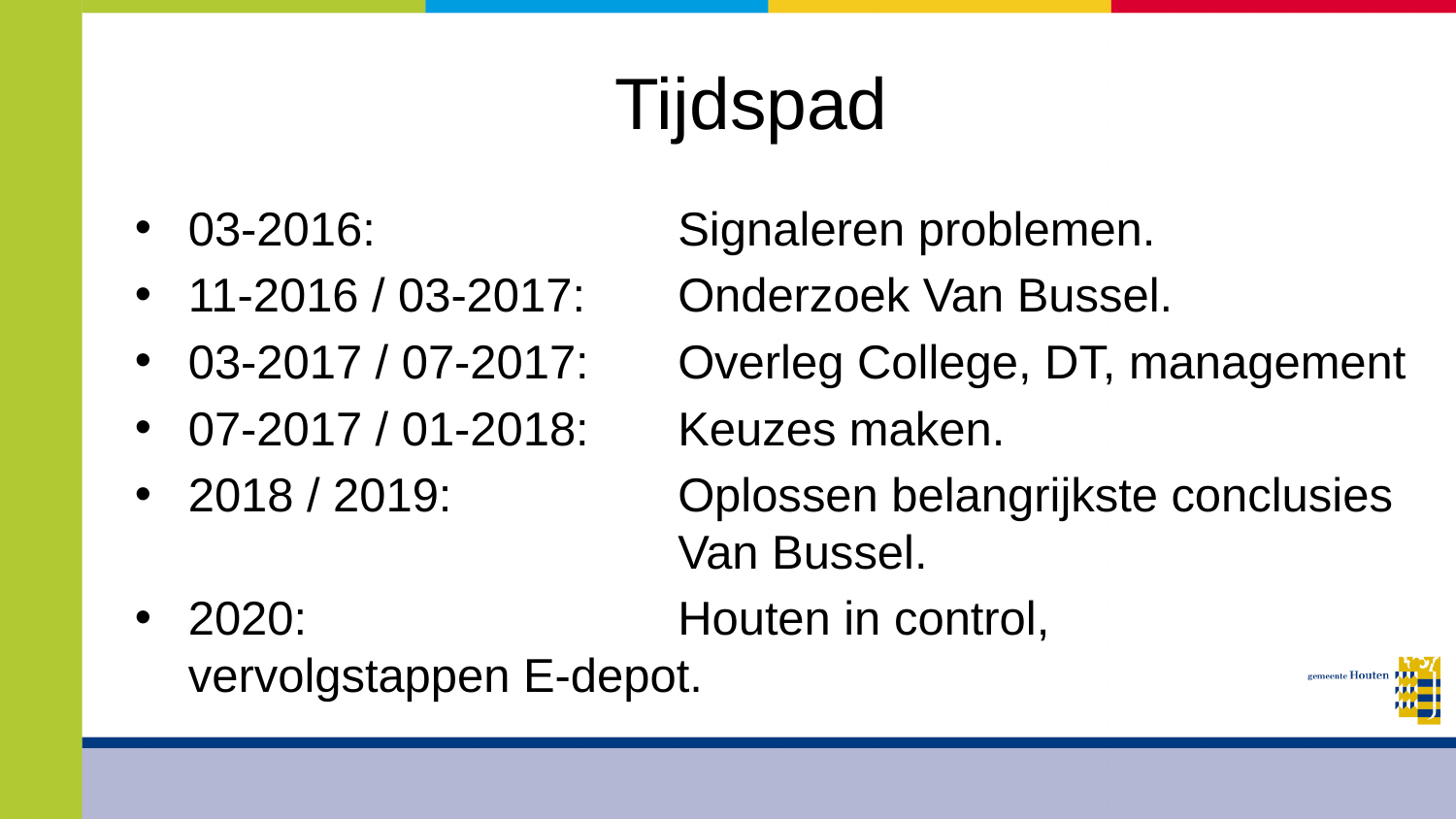

# Tijdspad
03-2016:	Signaleren problemen.
11-2016 / 03-2017:	Onderzoek Van Bussel.
03-2017 / 07-2017:	Overleg College, DT, management
07-2017 / 01-2018:	Keuzes maken.
2018 / 2019: 	Oplossen belangrijkste conclusies 	Van Bussel.
2020: 	Houten in control, 	vervolgstappen E-depot.